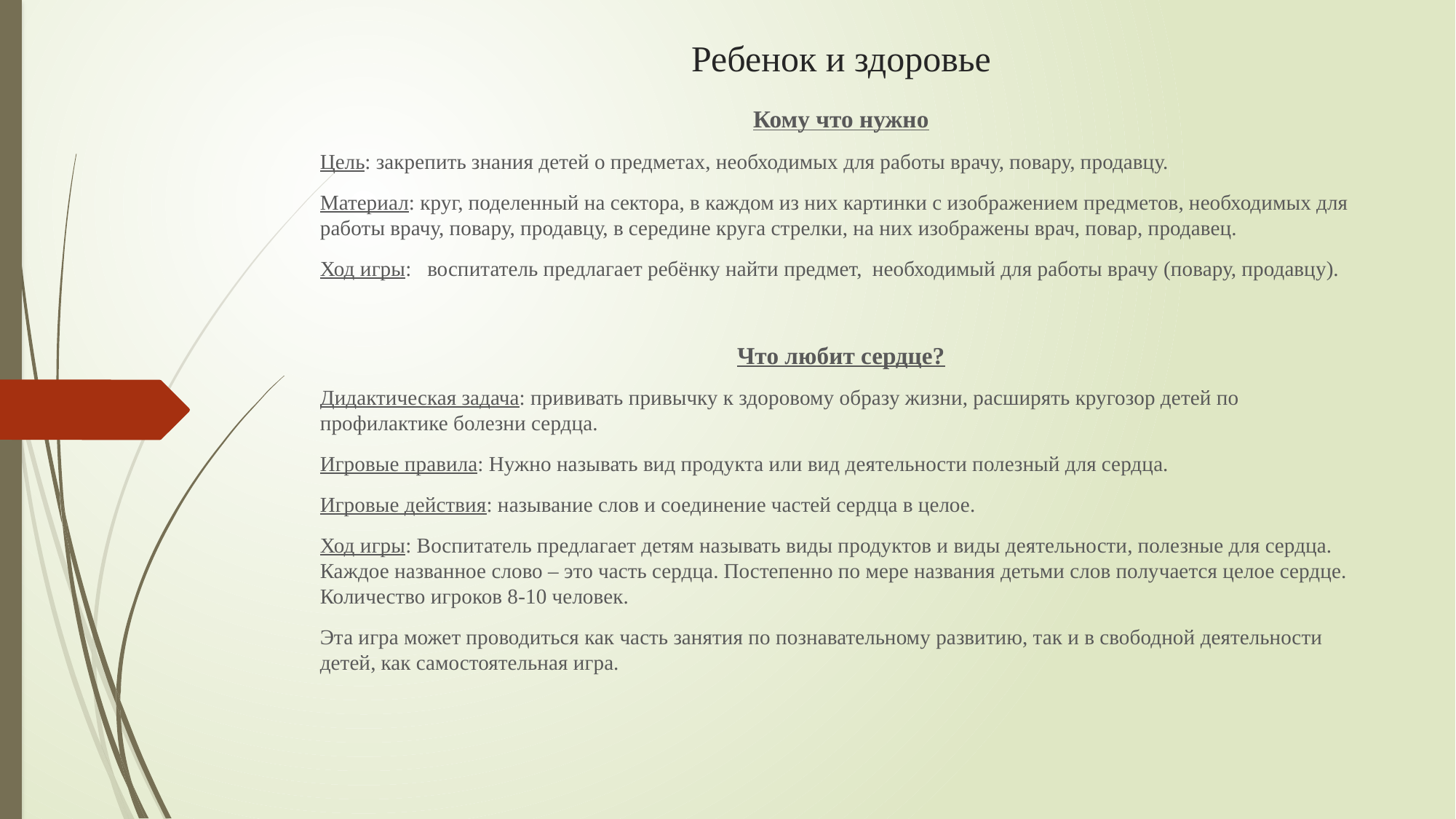

# Ребенок и здоровье
Кому что нужно
Цель: закрепить знания детей о предметах, необходимых для работы врачу, повару, продавцу.
Материал: круг, поделенный на сектора, в каждом из них картинки с изображением предметов, необходимых для работы врачу, повару, продавцу, в середине круга стрелки, на них изображены врач, повар, продавец.
Ход игры:   воспитатель предлагает ребёнку найти предмет,  необходимый для работы врачу (повару, продавцу).

Что любит сердце?
Дидактическая задача: прививать привычку к здоровому образу жизни, расширять кругозор детей по профилактике болезни сердца.
Игровые правила: Нужно называть вид продукта или вид деятельности полезный для сердца.
Игровые действия: называние слов и соединение частей сердца в целое.
Ход игры: Воспитатель предлагает детям называть виды продуктов и виды деятельности, полезные для сердца. Каждое названное слово – это часть сердца. Постепенно по мере названия детьми слов получается целое сердце. Количество игроков 8-10 человек.
Эта игра может проводиться как часть занятия по познавательному развитию, так и в свободной деятельности детей, как самостоятельная игра.